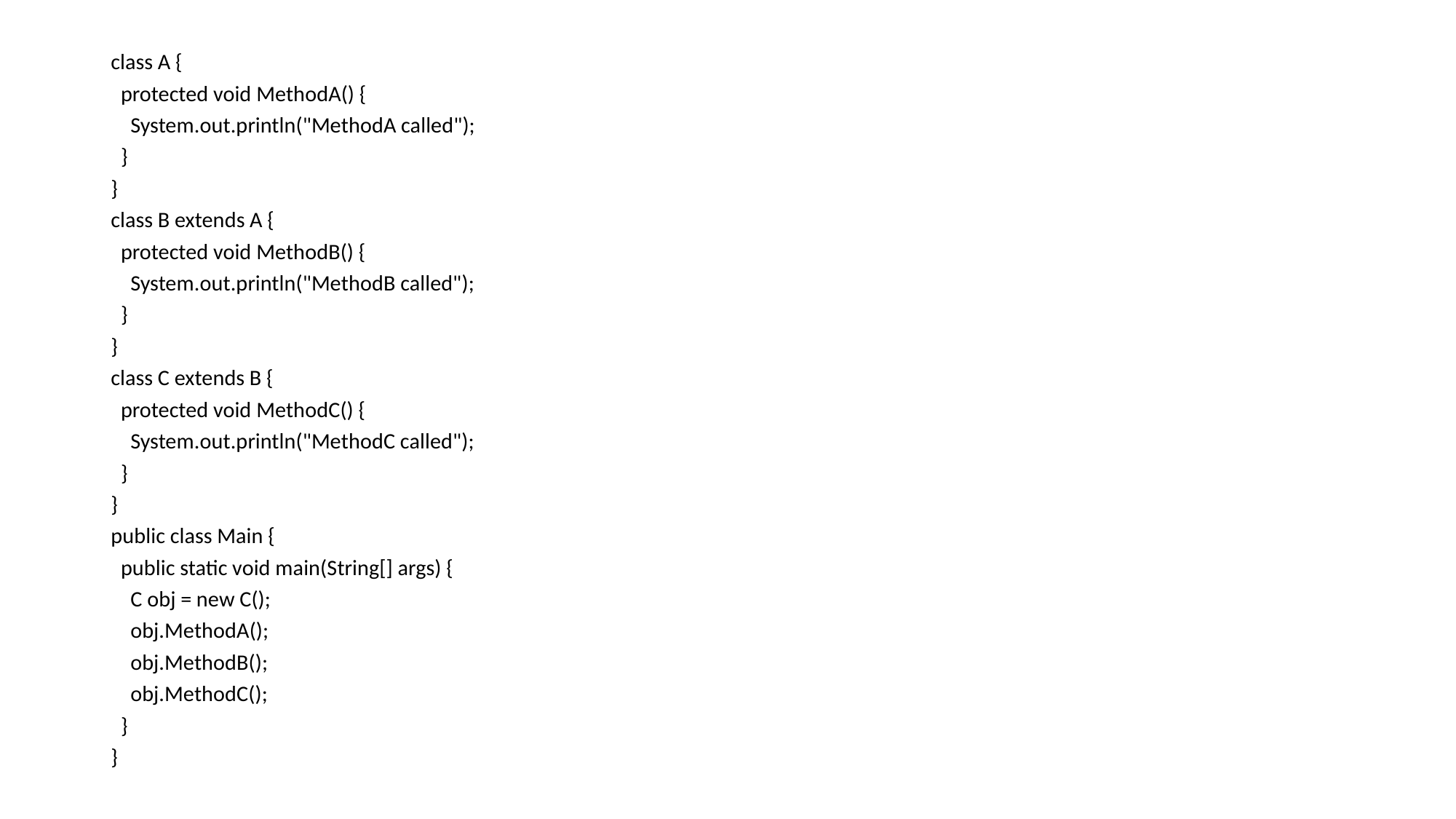

class A {
  protected void MethodA() {
    System.out.println("MethodA called");
  }
}
class B extends A {
  protected void MethodB() {
    System.out.println("MethodB called");
  }
}
class C extends B {
  protected void MethodC() {
    System.out.println("MethodC called");
  }
}
public class Main {
  public static void main(String[] args) {
    C obj = new C();
    obj.MethodA();
    obj.MethodB();
    obj.MethodC();
  }
}